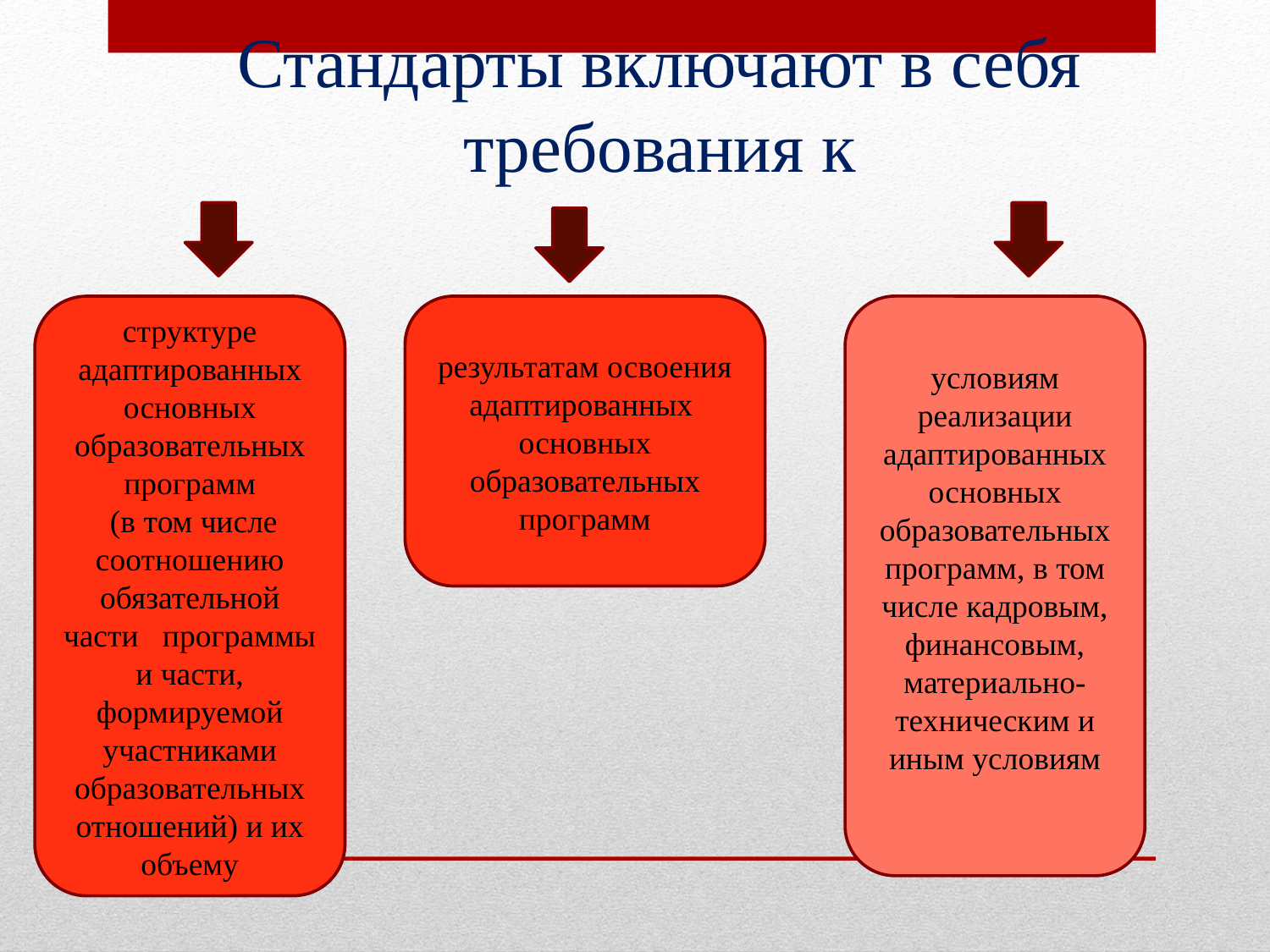

# Стандарты включают в себя требования к

структуре адаптированных основных образовательных программ
 (в том числе соотношению обязательной части   программы и части, формируемой участниками образовательных отношений) и их объему
результатам освоения адаптированных  основных образовательных программ
условиям реализации адаптированных основных образовательных программ, в том числе кадровым, финансовым, материально-техническим и иным условиям